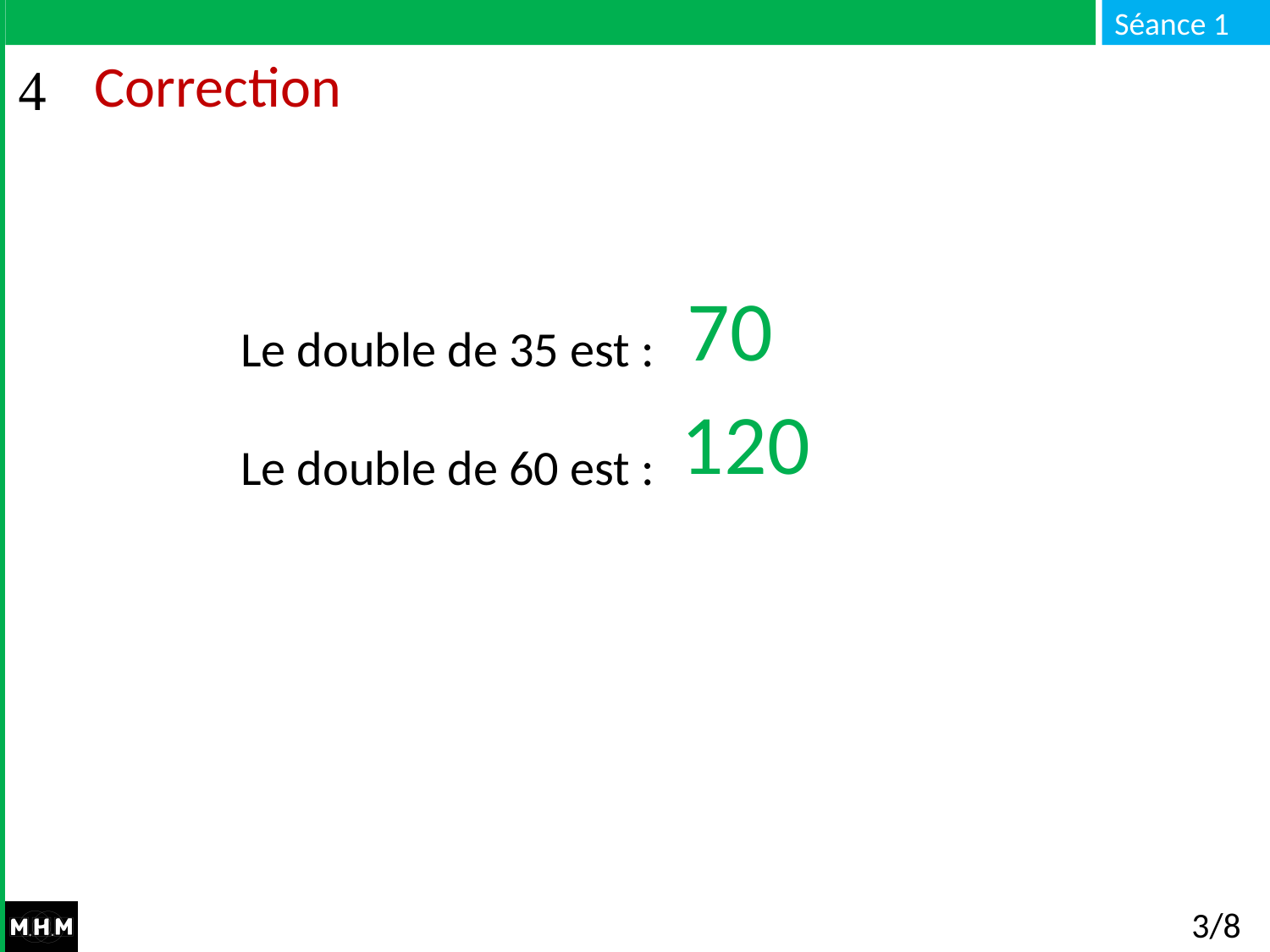

# Correction
Le double de 35 est : …
Le double de 60 est : …

70
120
3/8